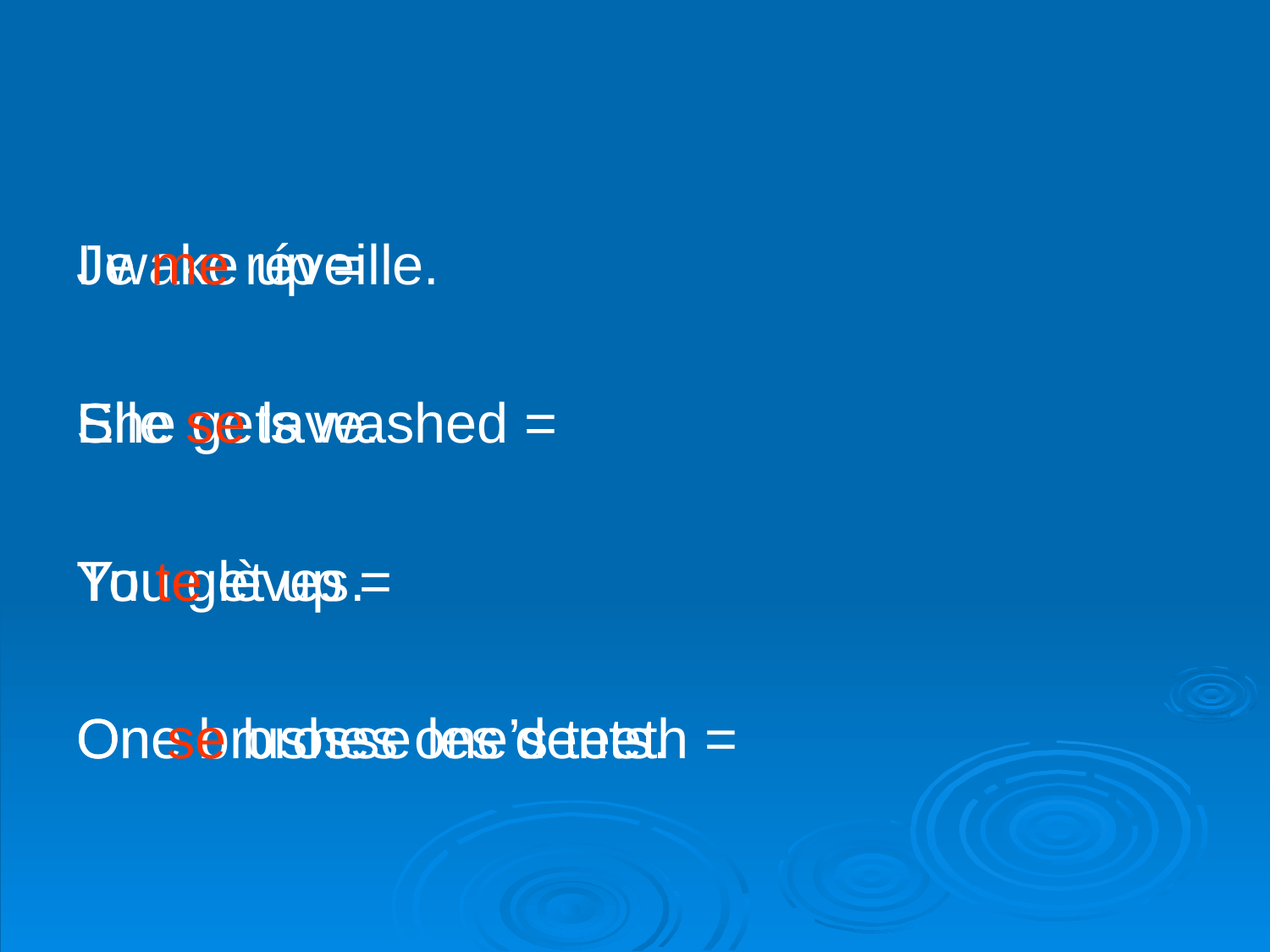

#
I wake up =

She gets washed =

You get up =

One brushes one’s teeth =
Je me réveille.

Elle se lave.

Tu te lèves.

On se brosse les dents.